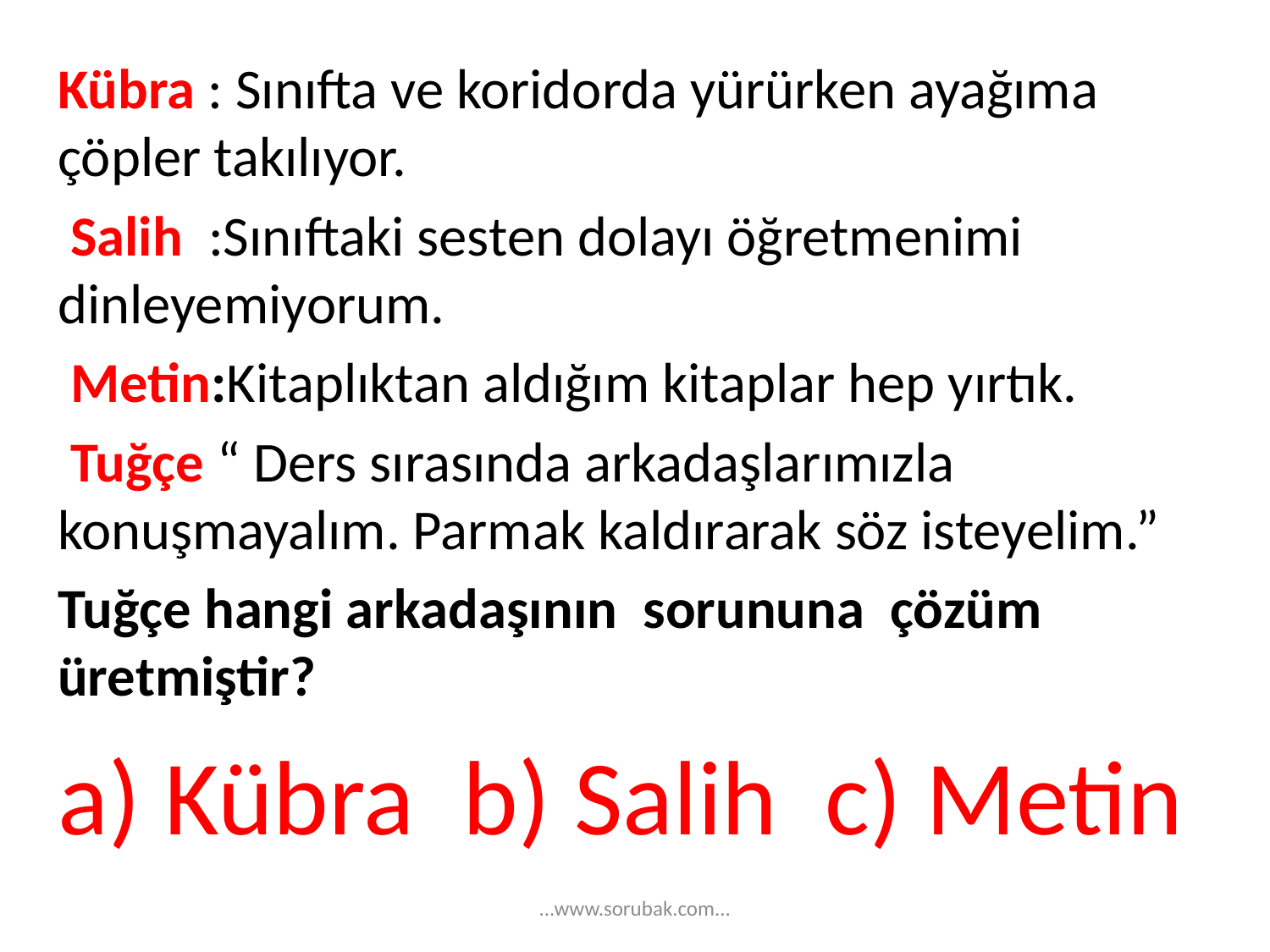

Kübra : Sınıfta ve koridorda yürürken ayağıma çöpler takılıyor.
 Salih  :Sınıftaki sesten dolayı öğretmenimi dinleyemiyorum.
 Metin:Kitaplıktan aldığım kitaplar hep yırtık.
 Tuğçe “ Ders sırasında arkadaşlarımızla konuşmayalım. Parmak kaldırarak söz isteyelim.”
Tuğçe hangi arkadaşının  sorununa  çözüm üretmiştir?
a) Kübra  b) Salih  c) Metin

...www.sorubak.com...